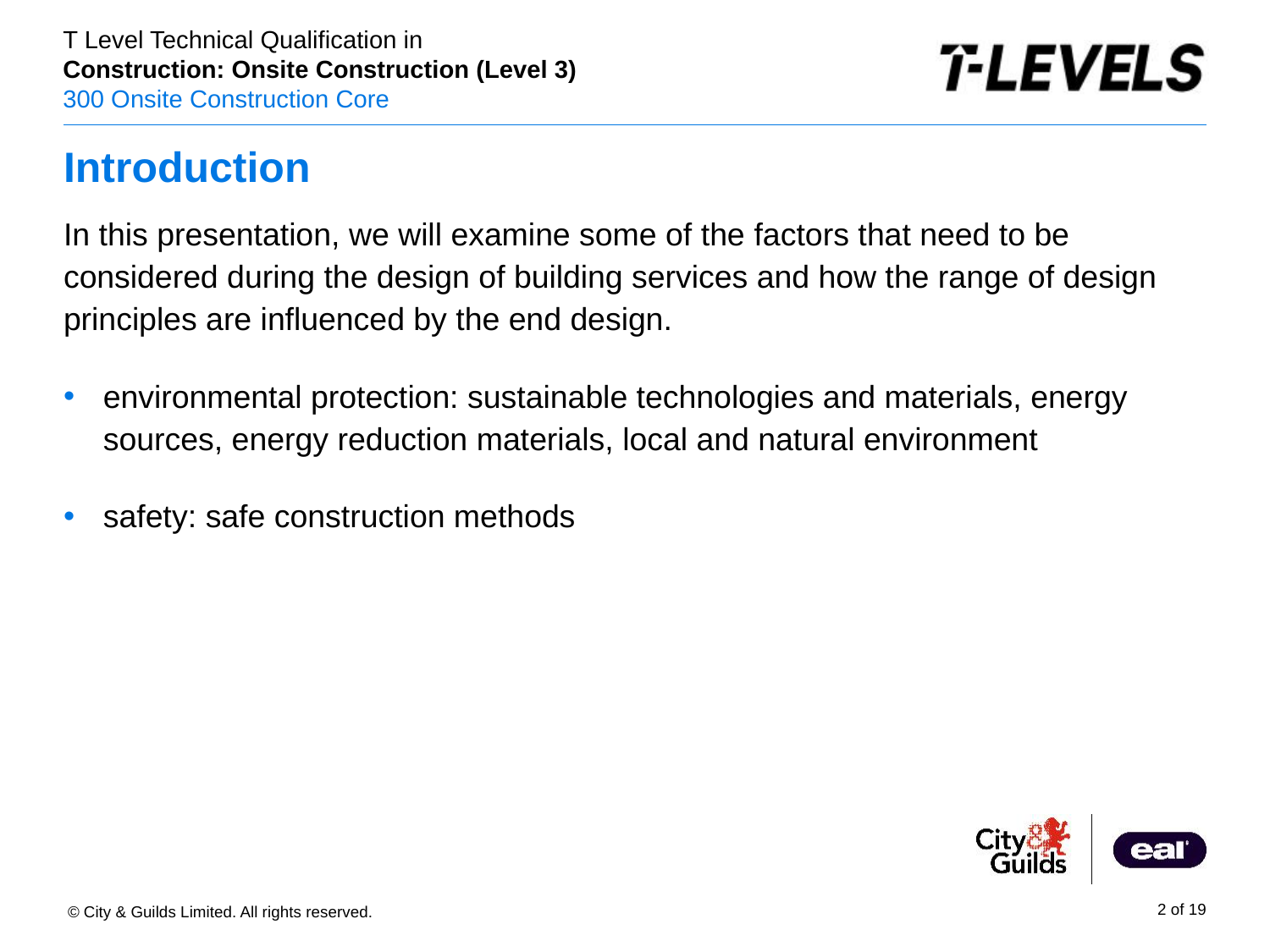

# Introduction
In this presentation, we will examine some of the factors that need to be considered during the design of building services and how the range of design principles are influenced by the end design.
environmental protection: sustainable technologies and materials, energy sources, energy reduction materials, local and natural environment
safety: safe construction methods